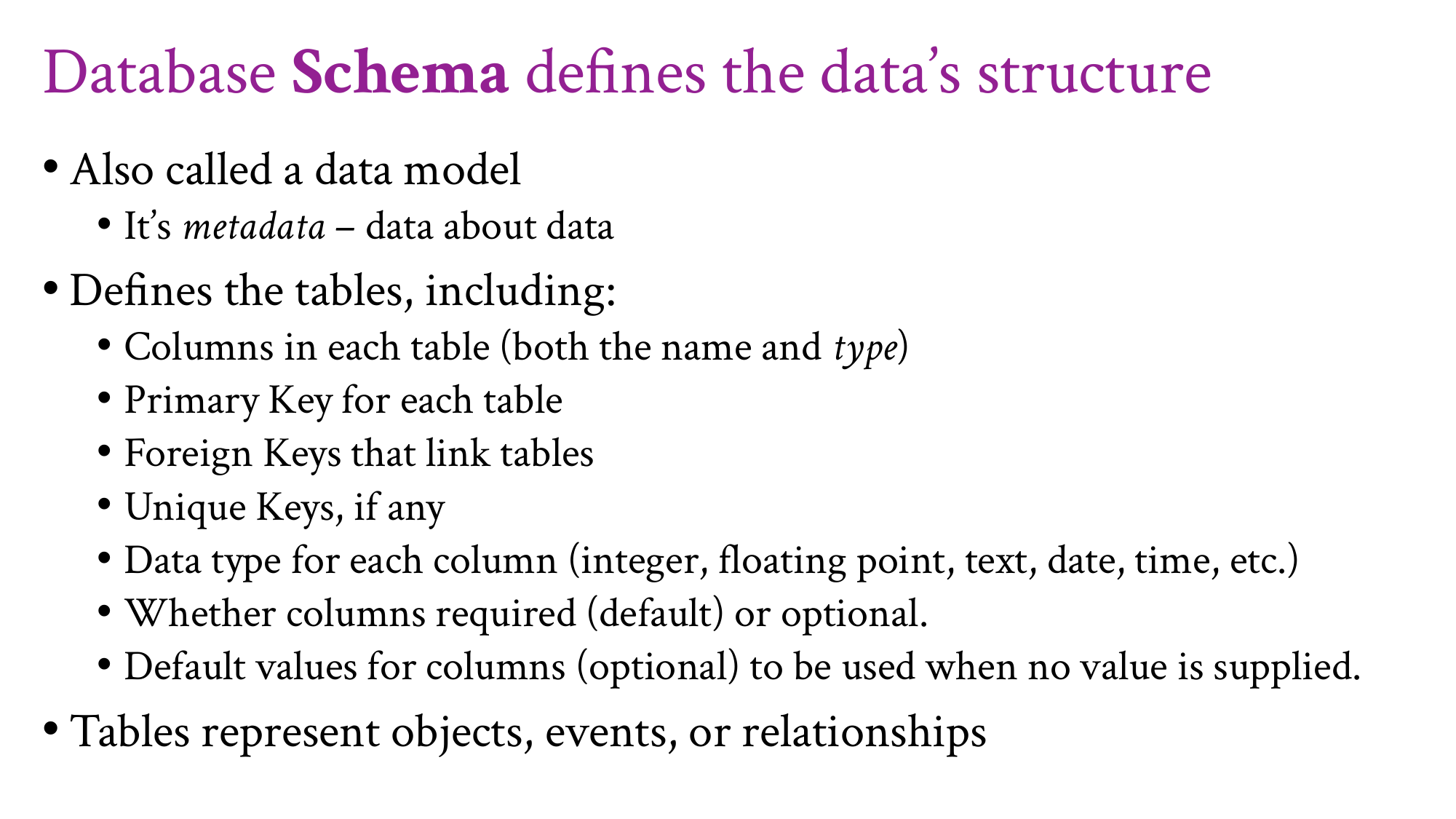

# Database Schema defines the data’s structure
Also called a data model
It’s metadata – data about data
Defines the tables, including:
Columns in each table (both the name and type)
Primary Key for each table
Foreign Keys that link tables
Unique Keys, if any
Data type for each column (integer, floating point, text, date, time, etc.)
Whether columns required (default) or optional.
Default values for columns (optional) to be used when no value is supplied.
Tables represent objects, events, or relationships